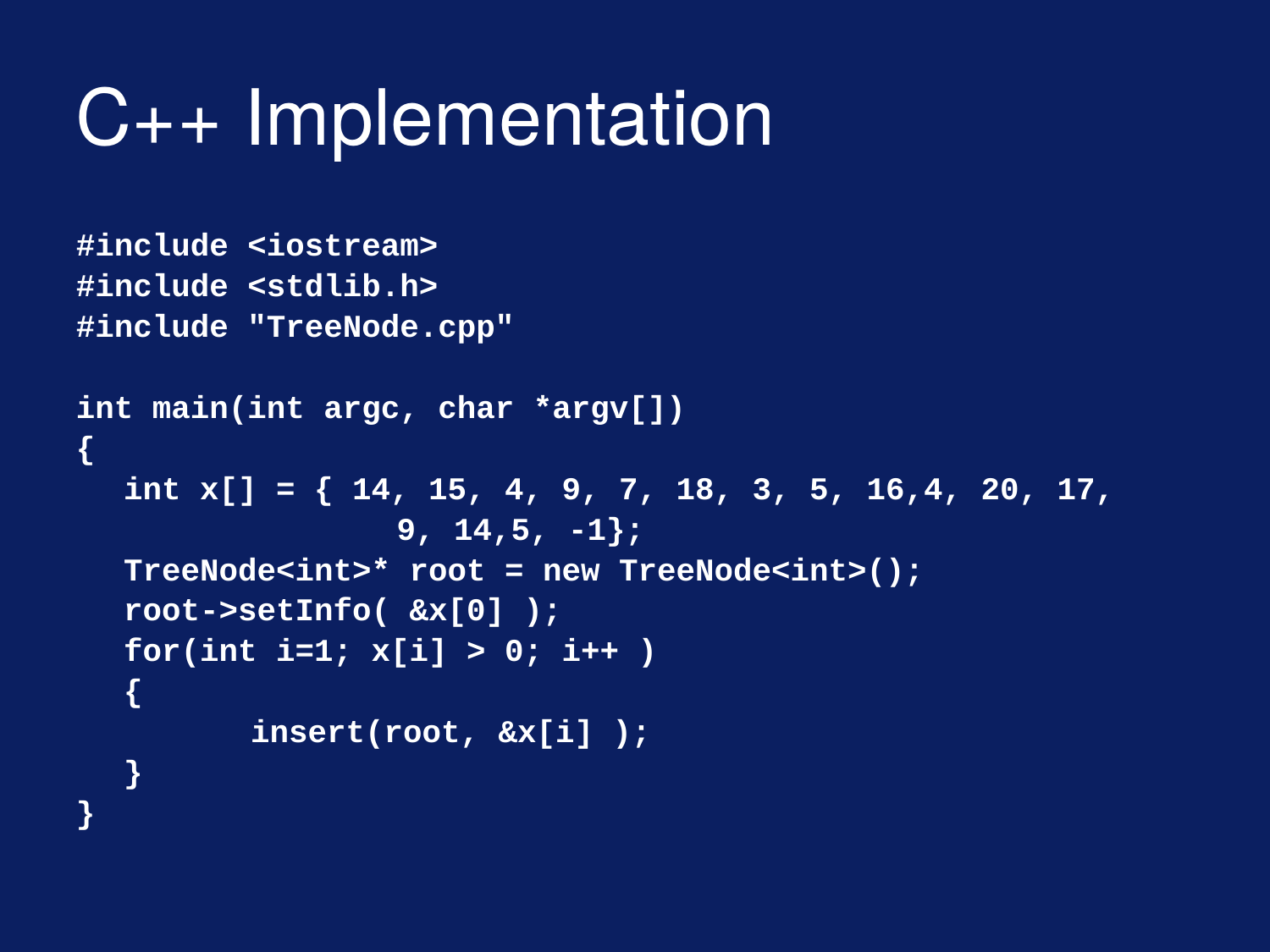

# C++ Implementation
#include <iostream>
#include <stdlib.h>
#include "TreeNode.cpp"

int main(int argc, char *argv[])
{
	int x[] = { 14, 15, 4, 9, 7, 18, 3, 5, 16,4, 20, 17,
			 9, 14,5, -1};
	TreeNode<int>* root = new TreeNode<int>();
	root->setInfo( &x[0] );
	for(int i=1; x[i] > 0; i++ )
	{
		insert(root, &x[i] );
	}
}